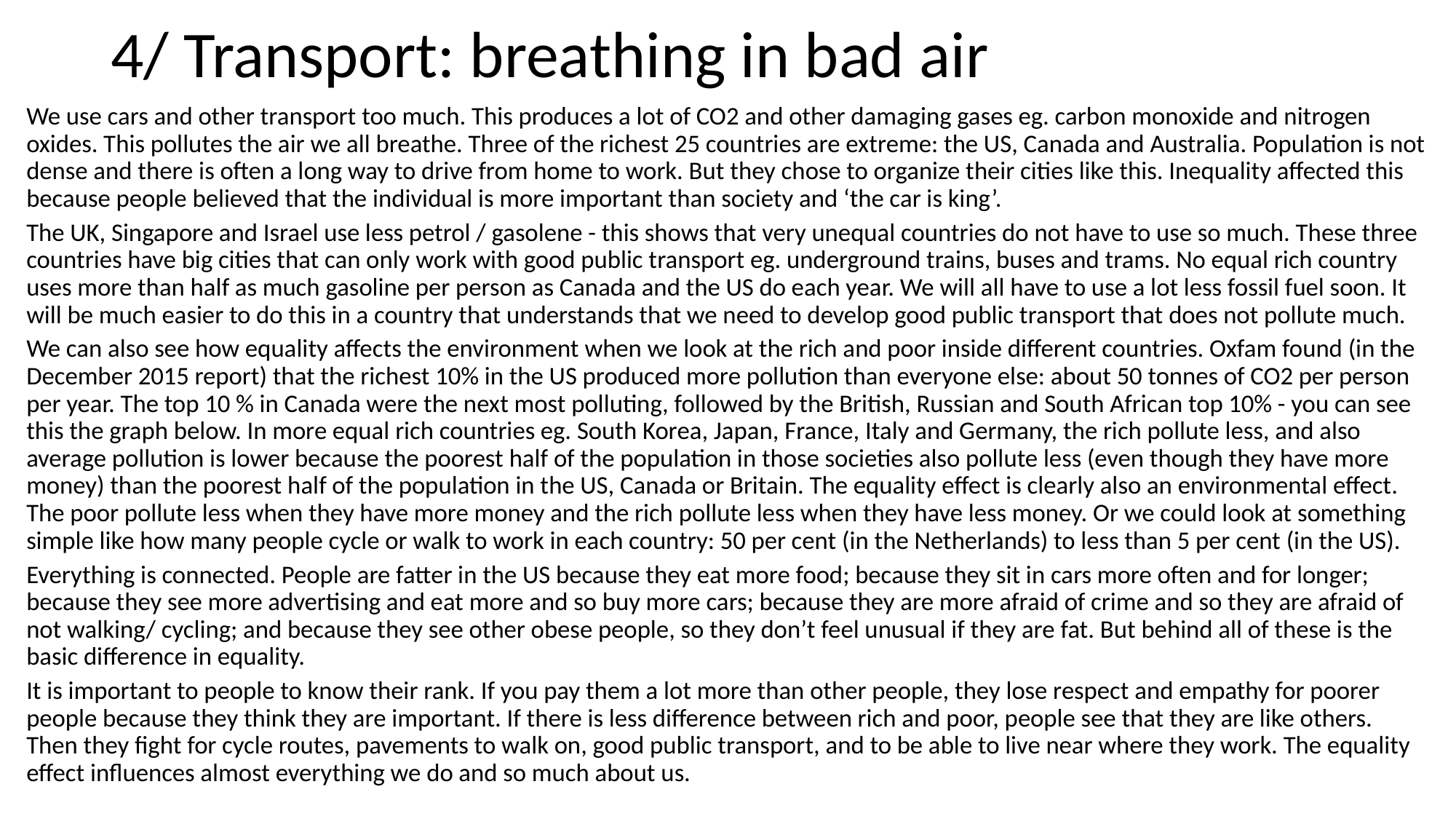

# 4/ Transport: breathing in bad air
We use cars and other transport too much. This produces a lot of CO2 and other damaging gases eg. carbon monoxide and nitrogen oxides. This pollutes the air we all breathe. Three of the richest 25 countries are extreme: the US, Canada and Australia. Population is not dense and there is often a long way to drive from home to work. But they chose to organize their cities like this. Inequality affected this because people believed that the individual is more important than society and ‘the car is king’.
The UK, Singapore and Israel use less petrol / gasolene - this shows that very unequal countries do not have to use so much. These three countries have big cities that can only work with good public transport eg. underground trains, buses and trams. No equal rich country uses more than half as much gasoline per person as Canada and the US do each year. We will all have to use a lot less fossil fuel soon. It will be much easier to do this in a country that understands that we need to develop good public transport that does not pollute much.
We can also see how equality affects the environment when we look at the rich and poor inside different countries. Oxfam found (in the December 2015 report) that the richest 10% in the US produced more pollution than everyone else: about 50 tonnes of CO2 per person per year. The top 10 % in Canada were the next most polluting, followed by the British, Russian and South African top 10% - you can see this the graph below. In more equal rich countries eg. South Korea, Japan, France, Italy and Germany, the rich pollute less, and also average pollution is lower because the poorest half of the population in those societies also pollute less (even though they have more money) than the poorest half of the population in the US, Canada or Britain. The equality effect is clearly also an environmental effect. The poor pollute less when they have more money and the rich pollute less when they have less money. Or we could look at something simple like how many people cycle or walk to work in each country: 50 per cent (in the Netherlands) to less than 5 per cent (in the US).
Everything is connected. People are fatter in the US because they eat more food; because they sit in cars more often and for longer; because they see more advertising and eat more and so buy more cars; because they are more afraid of crime and so they are afraid of not walking/ cycling; and because they see other obese people, so they don’t feel unusual if they are fat. But behind all of these is the basic difference in equality.
It is important to people to know their rank. If you pay them a lot more than other people, they lose respect and empathy for poorer people because they think they are important. If there is less difference between rich and poor, people see that they are like others. Then they fight for cycle routes, pavements to walk on, good public transport, and to be able to live near where they work. The equality effect influences almost everything we do and so much about us.